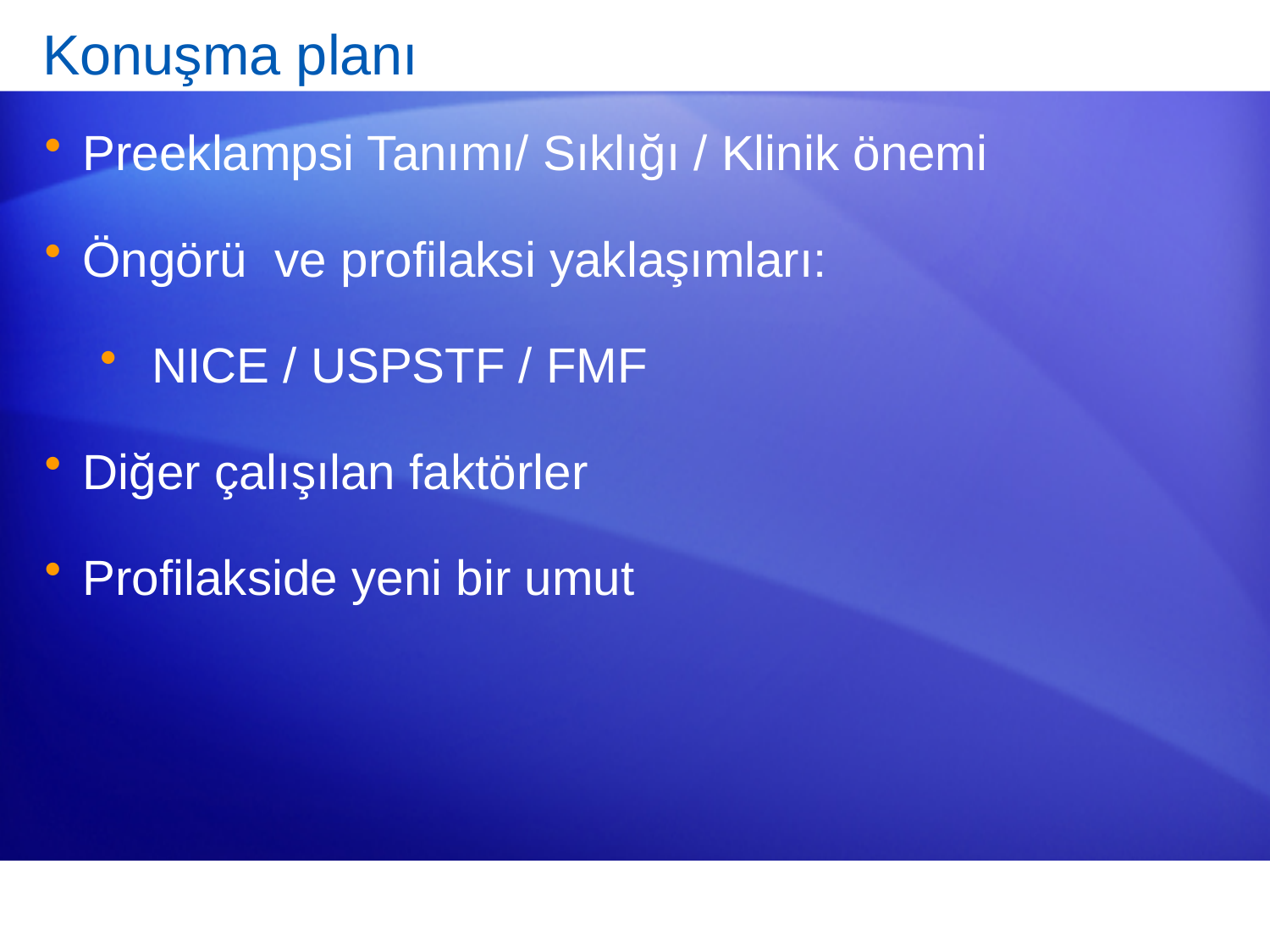

# Konuşma planı
Preeklampsi Tanımı/ Sıklığı / Klinik önemi
Öngörü  ve profilaksi yaklaşımları:
 NICE / USPSTF / FMF
Diğer çalışılan faktörler
Profilakside yeni bir umut